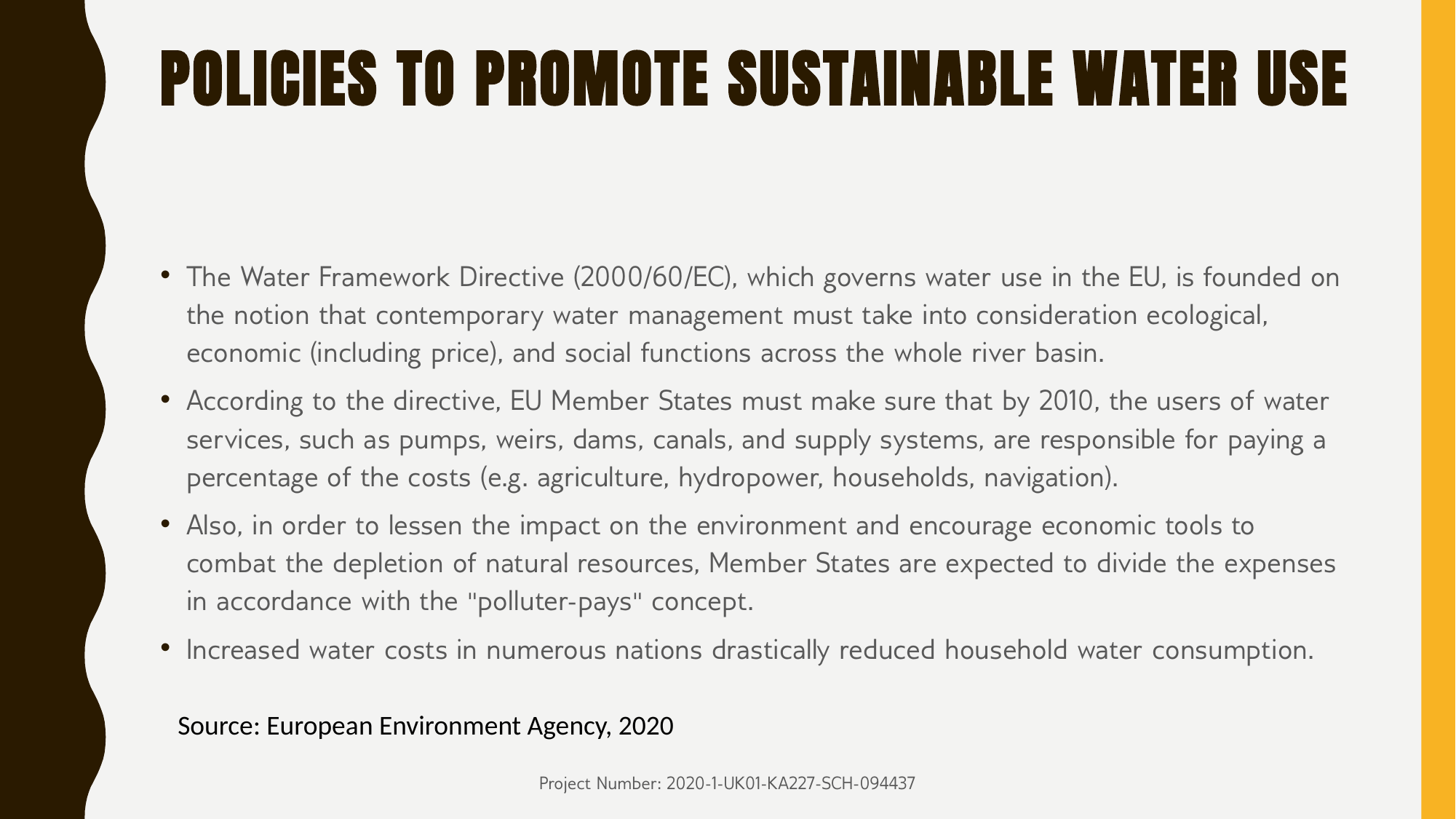

# Policies to promote sustainable water use
The Water Framework Directive (2000/60/EC), which governs water use in the EU, is founded on the notion that contemporary water management must take into consideration ecological, economic (including price), and social functions across the whole river basin.
According to the directive, EU Member States must make sure that by 2010, the users of water services, such as pumps, weirs, dams, canals, and supply systems, are responsible for paying a percentage of the costs (e.g. agriculture, hydropower, households, navigation).
Also, in order to lessen the impact on the environment and encourage economic tools to combat the depletion of natural resources, Member States are expected to divide the expenses in accordance with the "polluter-pays" concept.
Increased water costs in numerous nations drastically reduced household water consumption.
Source: European Environment Agency, 2020
Project Number: 2020-1-UK01-KA227-SCH-094437